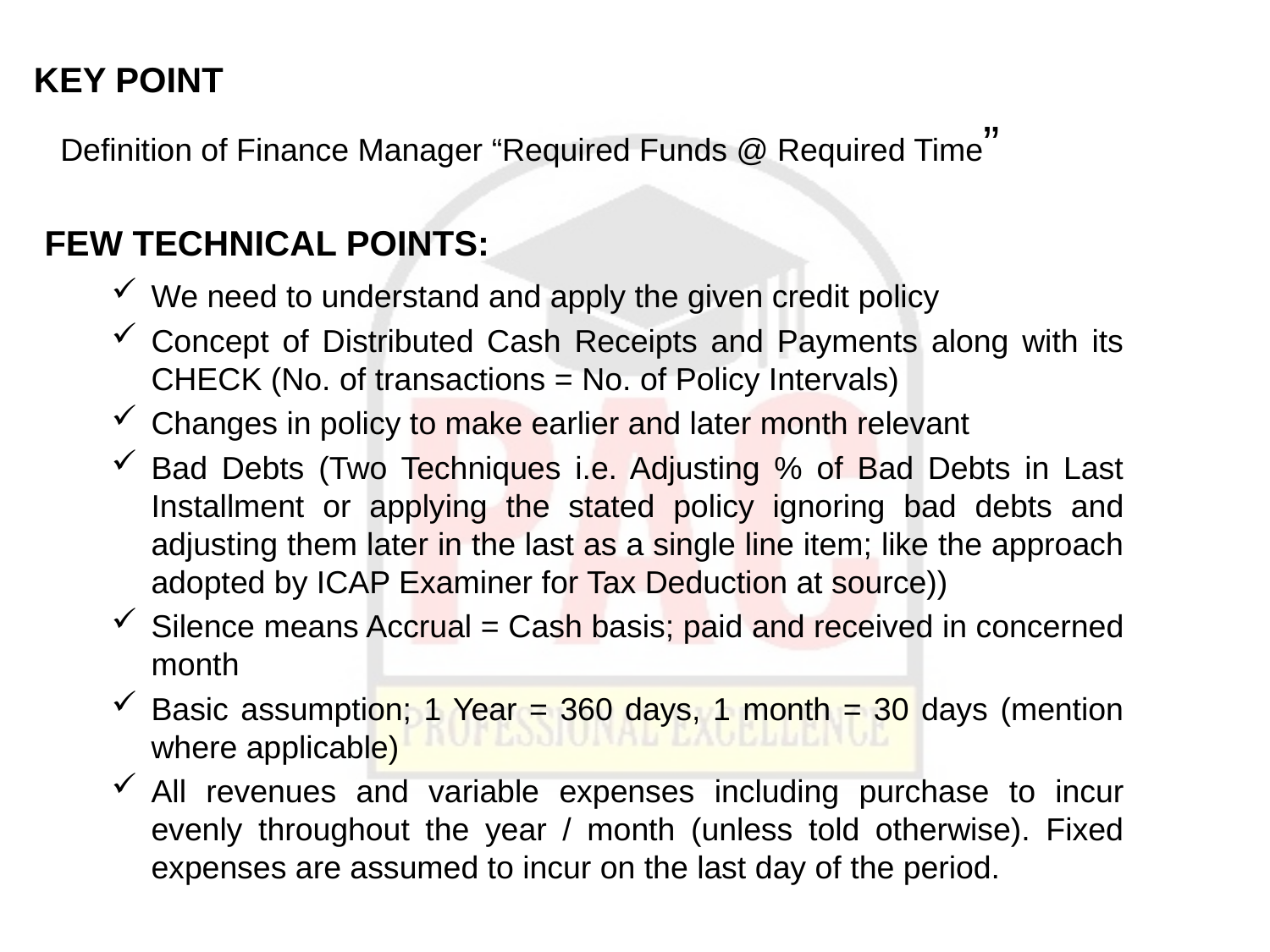

# KEY POINT
Definition of Finance Manager “Required Funds @ Required Time”

FEW TECHNICAL POINTS:
We need to understand and apply the given credit policy
Concept of Distributed Cash Receipts and Payments along with its CHECK (No. of transactions = No. of Policy Intervals)
Changes in policy to make earlier and later month relevant
Bad Debts (Two Techniques i.e. Adjusting % of Bad Debts in Last Installment or applying the stated policy ignoring bad debts and adjusting them later in the last as a single line item; like the approach adopted by ICAP Examiner for Tax Deduction at source))
Silence means Accrual = Cash basis; paid and received in concerned month
Basic assumption; 1 Year = 360 days, 1 month = 30 days (mention where applicable)
All revenues and variable expenses including purchase to incur evenly throughout the year / month (unless told otherwise). Fixed expenses are assumed to incur on the last day of the period.